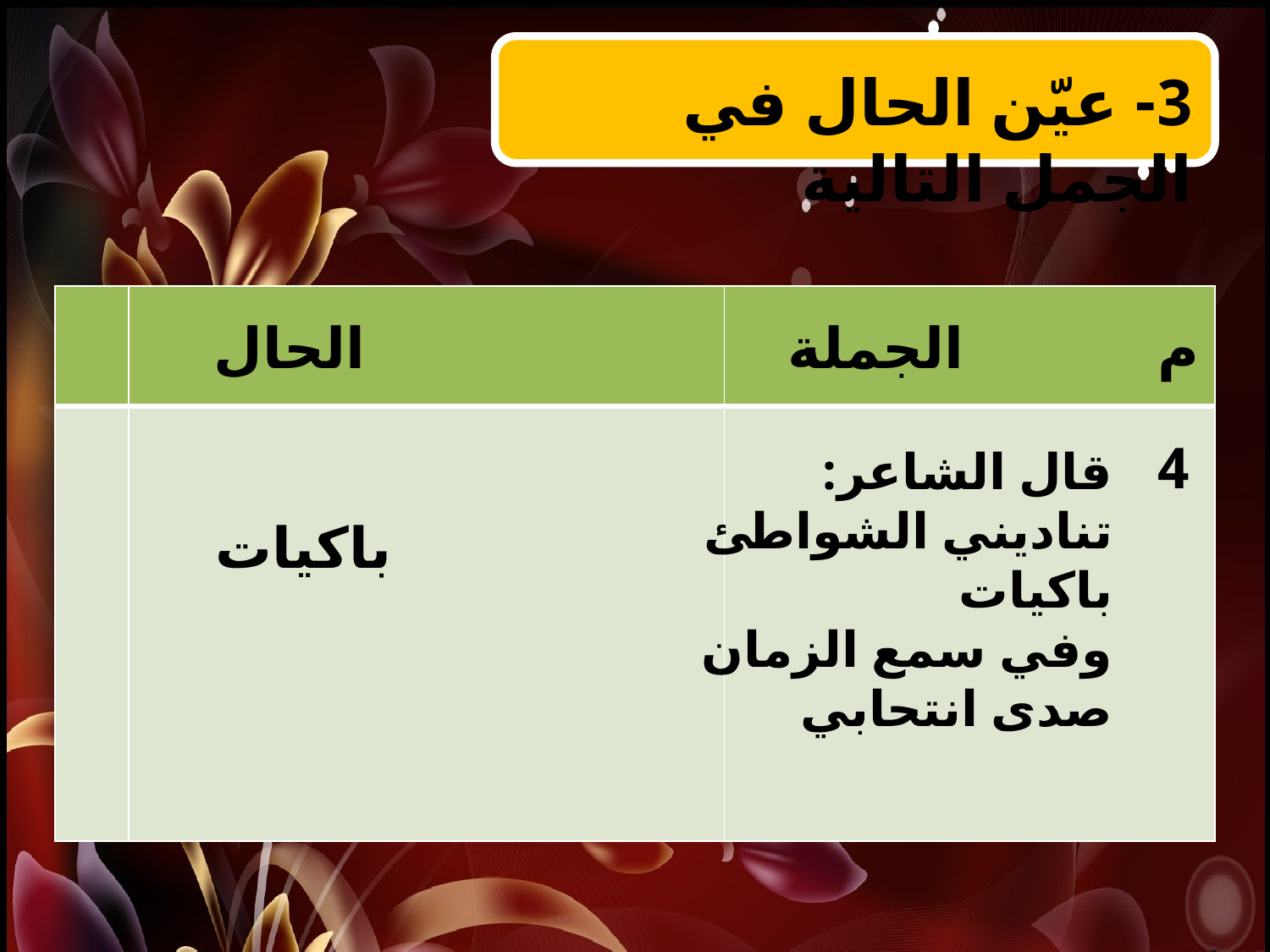

3- عيّن الحال في الجمل التالية
|  |  |  |
| --- | --- | --- |
|  |  |  |
الحال
الجملة
م
4
قال الشاعر:
تناديني الشواطئ باكيات
وفي سمع الزمان صدى انتحابي
باكيات